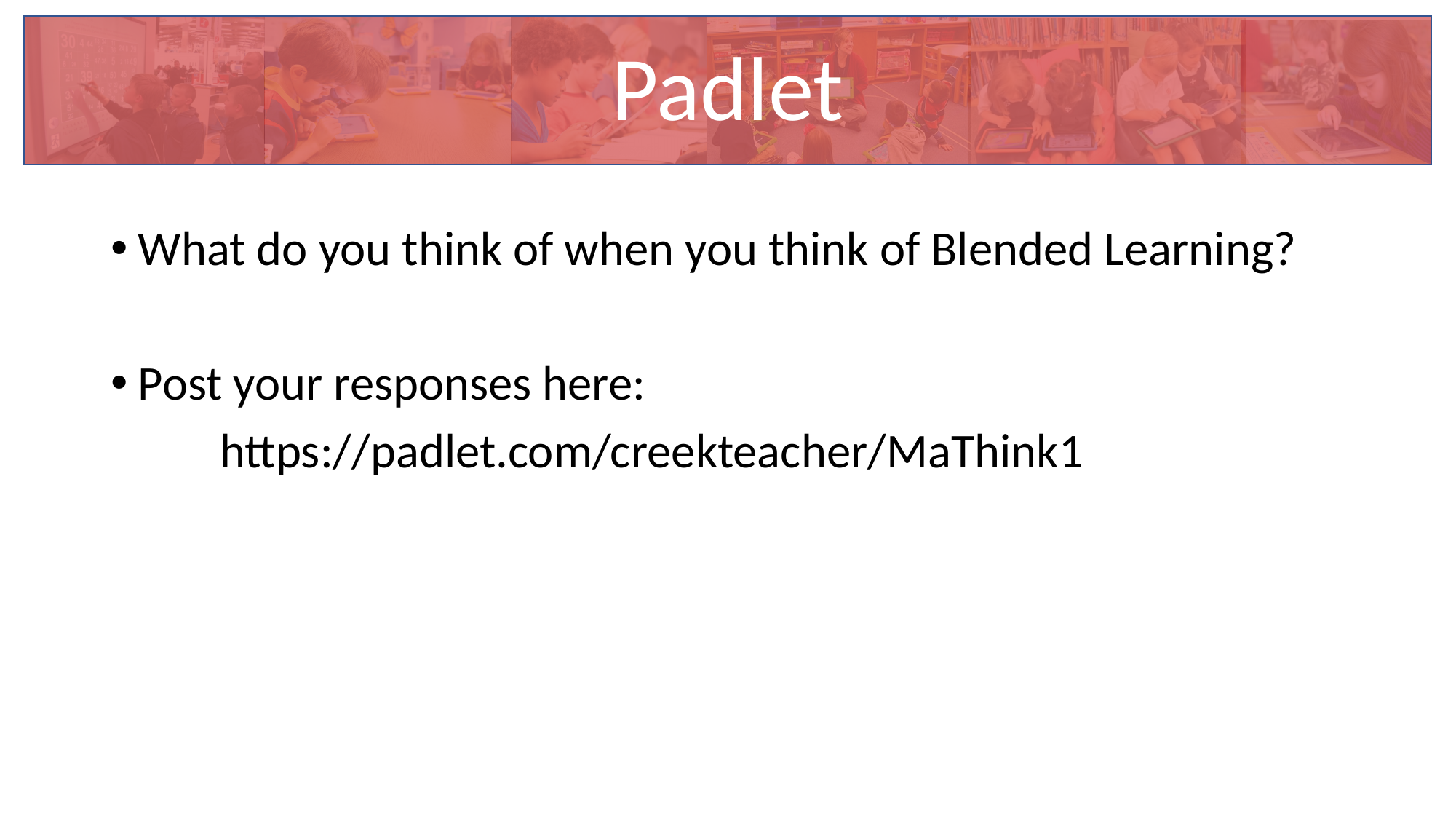

# Padlet
What do you think of when you think of Blended Learning?

Post your responses here:
	https://padlet.com/creekteacher/MaThink1